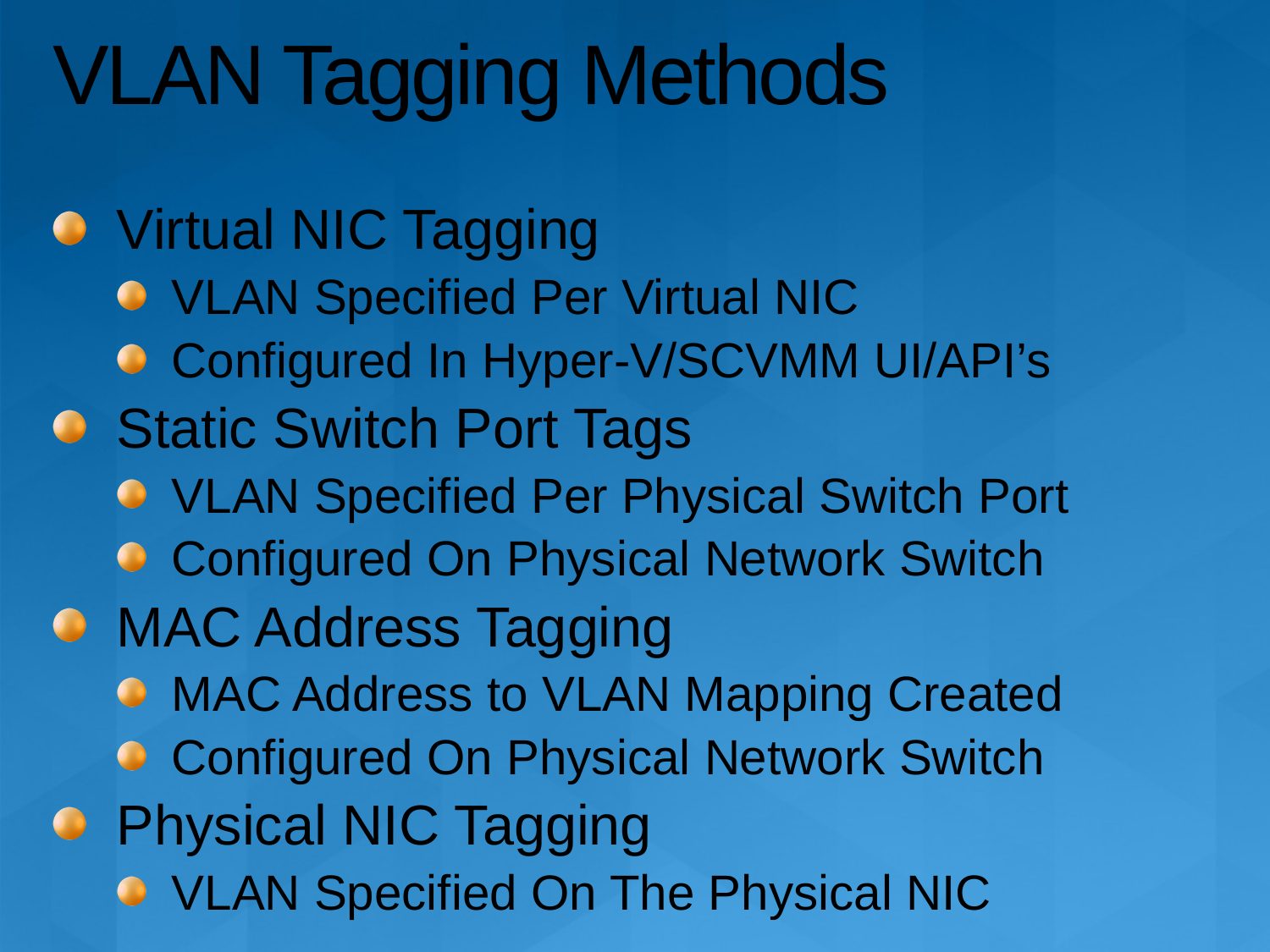

# VLAN Tagging Methods
Virtual NIC Tagging
VLAN Specified Per Virtual NIC
Configured In Hyper-V/SCVMM UI/API’s
Static Switch Port Tags
VLAN Specified Per Physical Switch Port
Configured On Physical Network Switch
MAC Address Tagging
MAC Address to VLAN Mapping Created
Configured On Physical Network Switch
Physical NIC Tagging
VLAN Specified On The Physical NIC